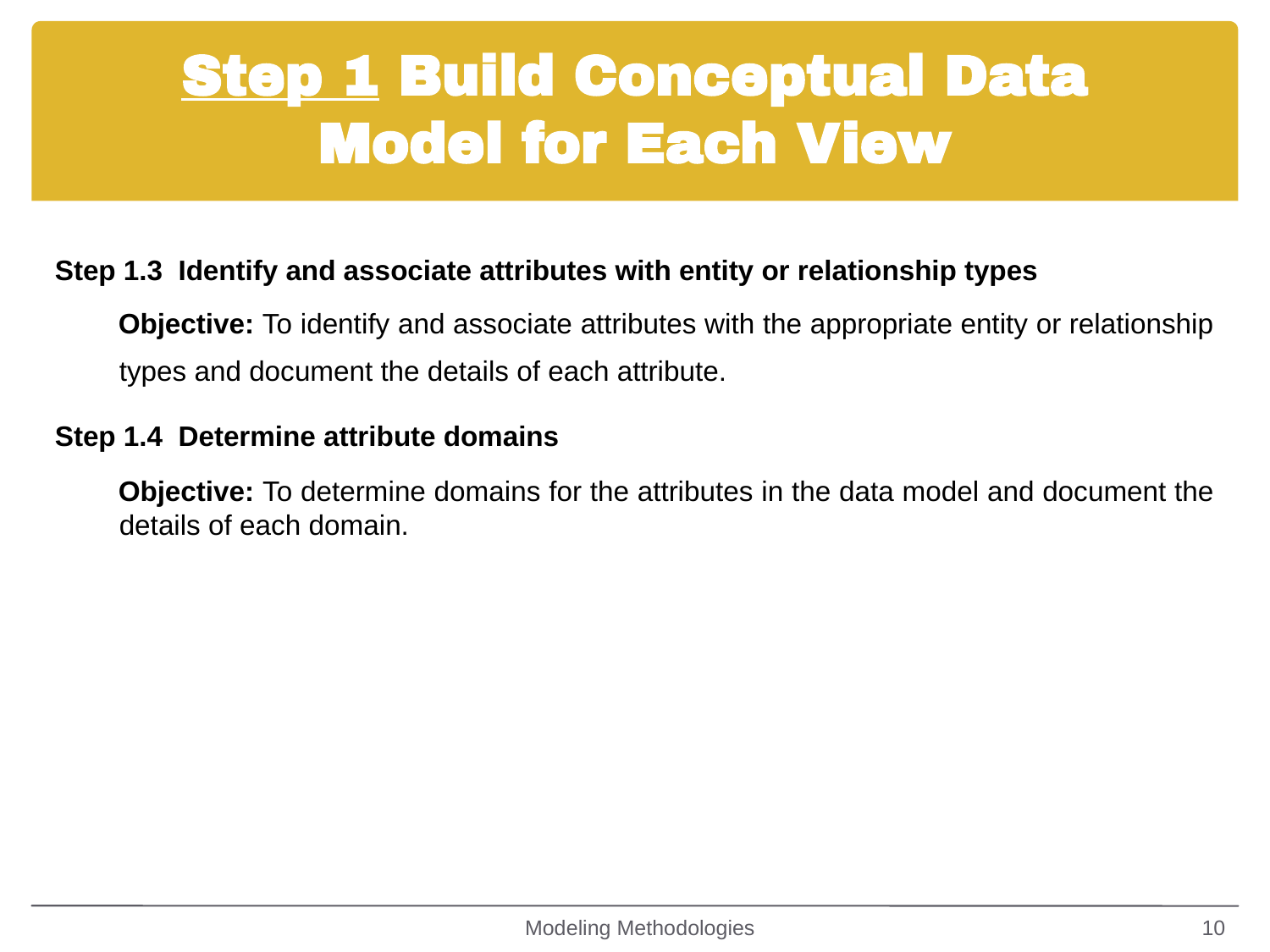

Step 1 Build Conceptual Data Model for Each View
Step 1.3  Identify and associate attributes with entity or relationship types
Objective: To identify and associate attributes with the appropriate entity or relationship types and document the details of each attribute.

Step 1.4  Determine attribute domains
Objective: To determine domains for the attributes in the data model and document the details of each domain.

Modeling Methodologies
10